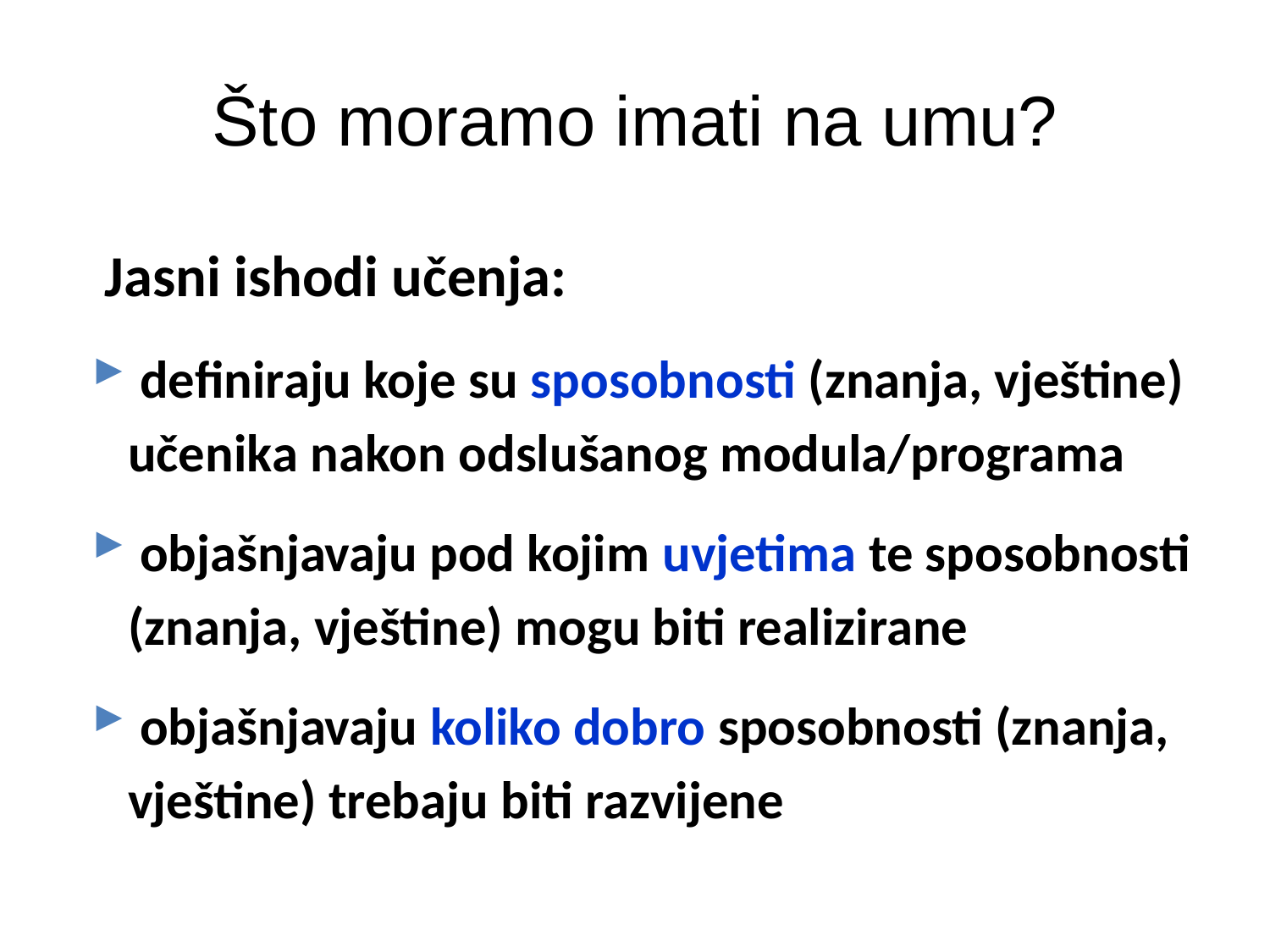

# Što moramo imati na umu?
 Jasni ishodi učenja:
 definiraju koje su sposobnosti (znanja, vještine) učenika nakon odslušanog modula/programa
 objašnjavaju pod kojim uvjetima te sposobnosti (znanja, vještine) mogu biti realizirane
 objašnjavaju koliko dobro sposobnosti (znanja, vještine) trebaju biti razvijene